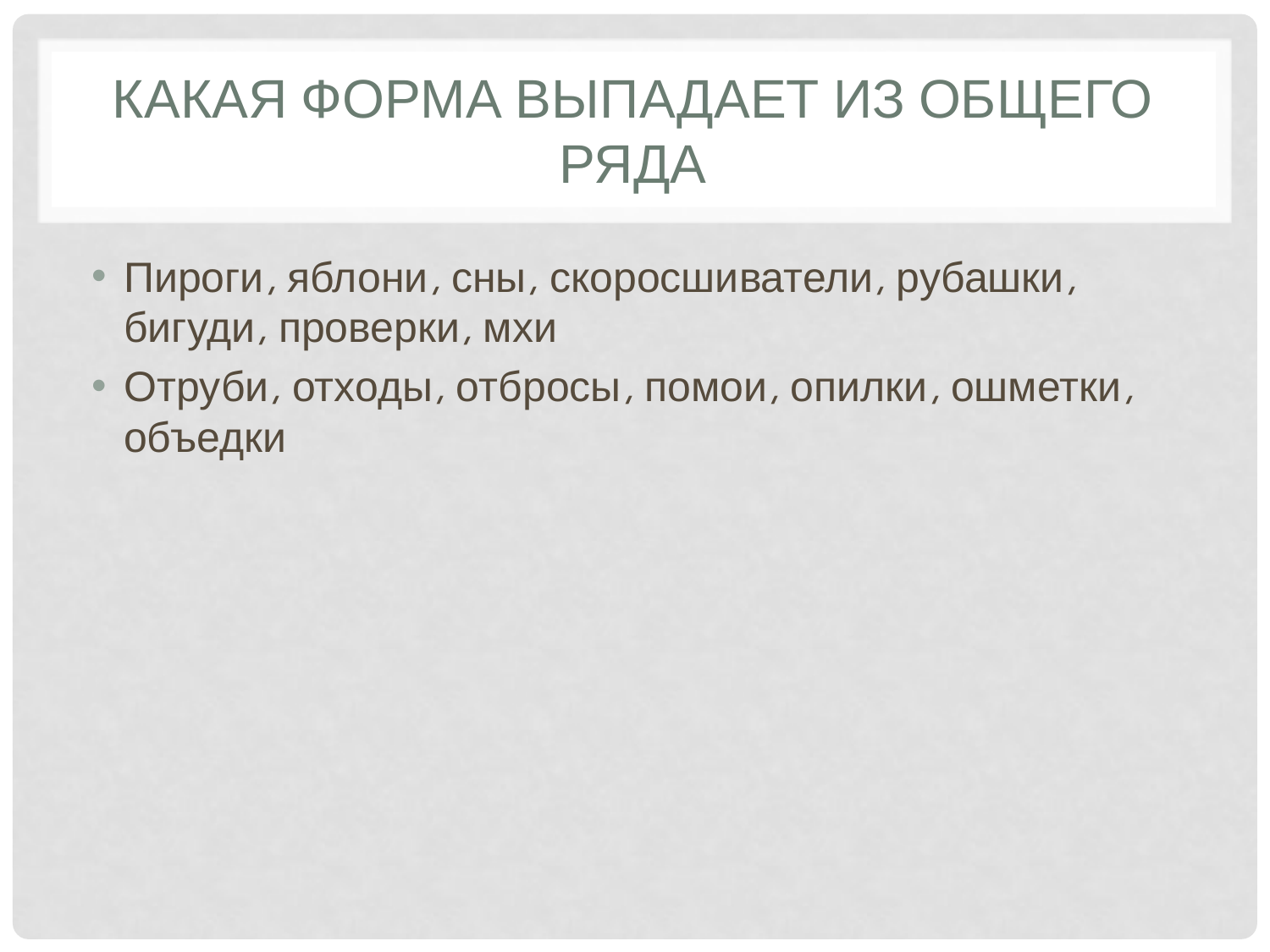

# Какая форма выпадает из общего ряда
Пироги, яблони, сны, скоросшиватели, рубашки, бигуди, проверки, мхи
Отруби, отходы, отбросы, помои, опилки, ошметки, объедки